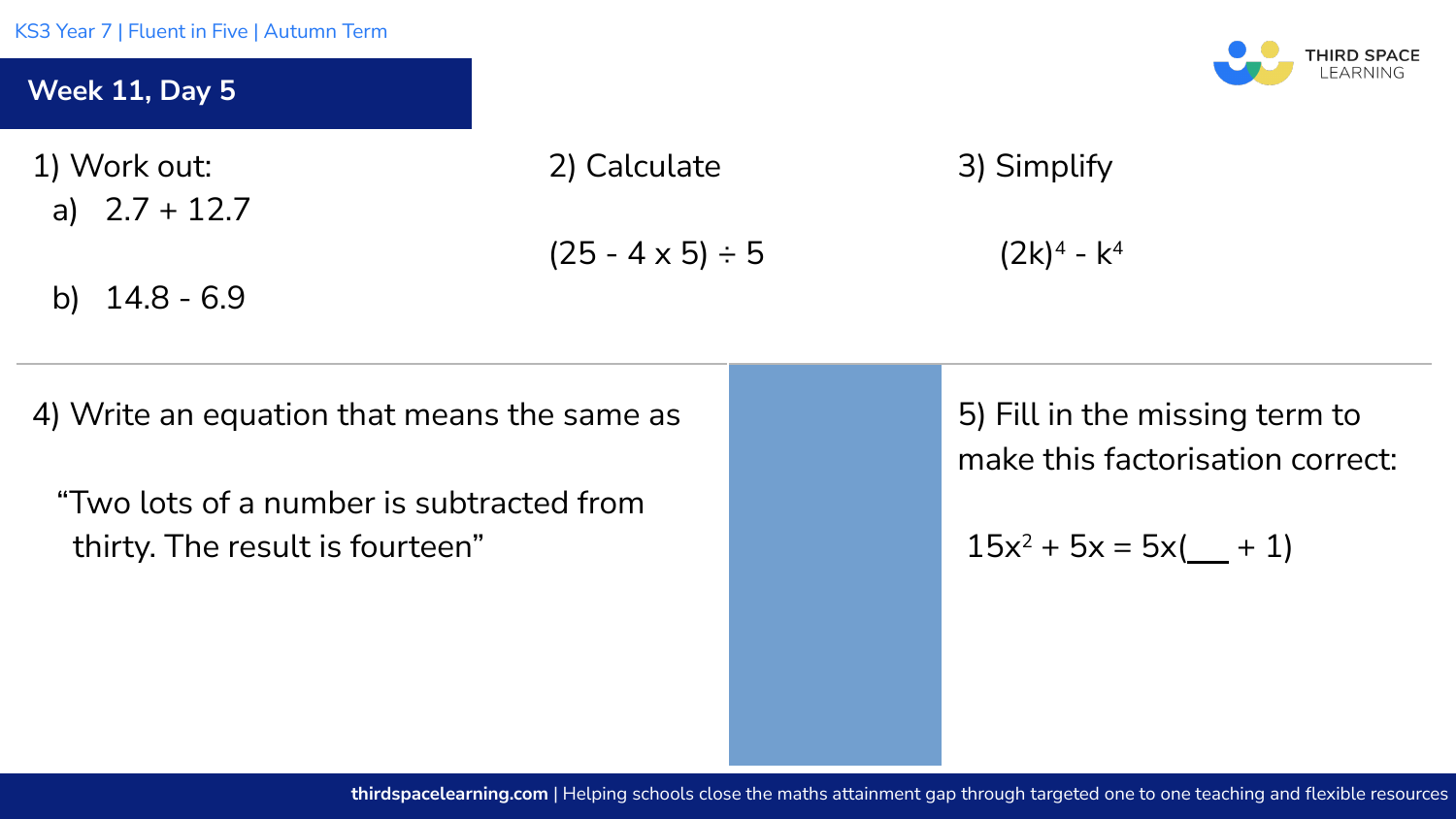

Week 11, Day 5
| 1) Work out: 2.7 + 12.7 14.8 - 6.9 |  | 2) Calculate (25 - 4 x 5) ÷ 5 |  | 3) Simplify (2k)4 - k4 |
| --- | --- | --- | --- | --- |
| 4) Write an equation that means the same as “Two lots of a number is subtracted from thirty. The result is fourteen” |  |  | 5) Fill in the missing term to make this factorisation correct: 15x2 + 5x = 5x( + 1) |  |